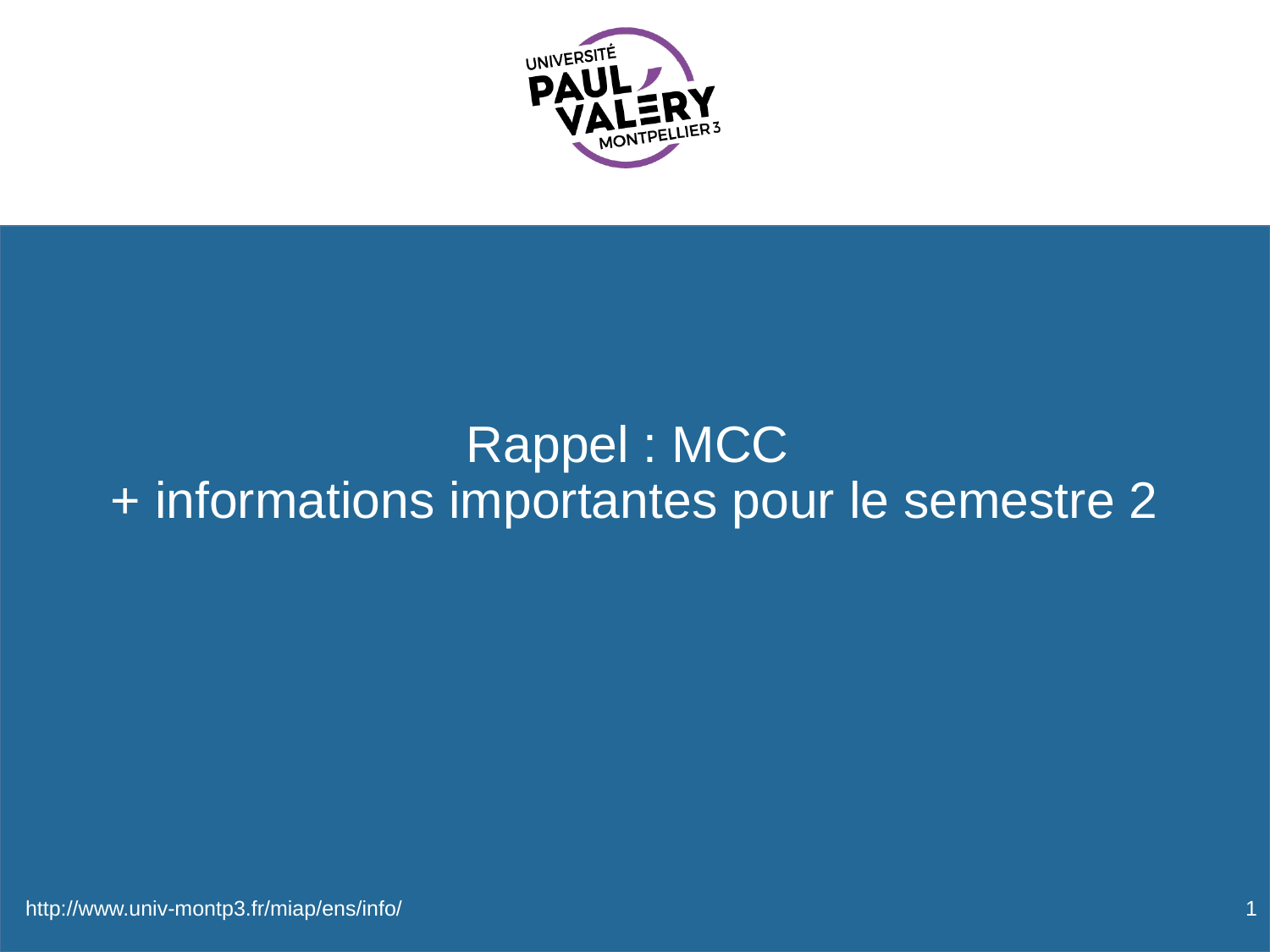

# Rappel : MCC + informations importantes pour le semestre 2
http://www.univ-montp3.fr/miap/ens/info/
1